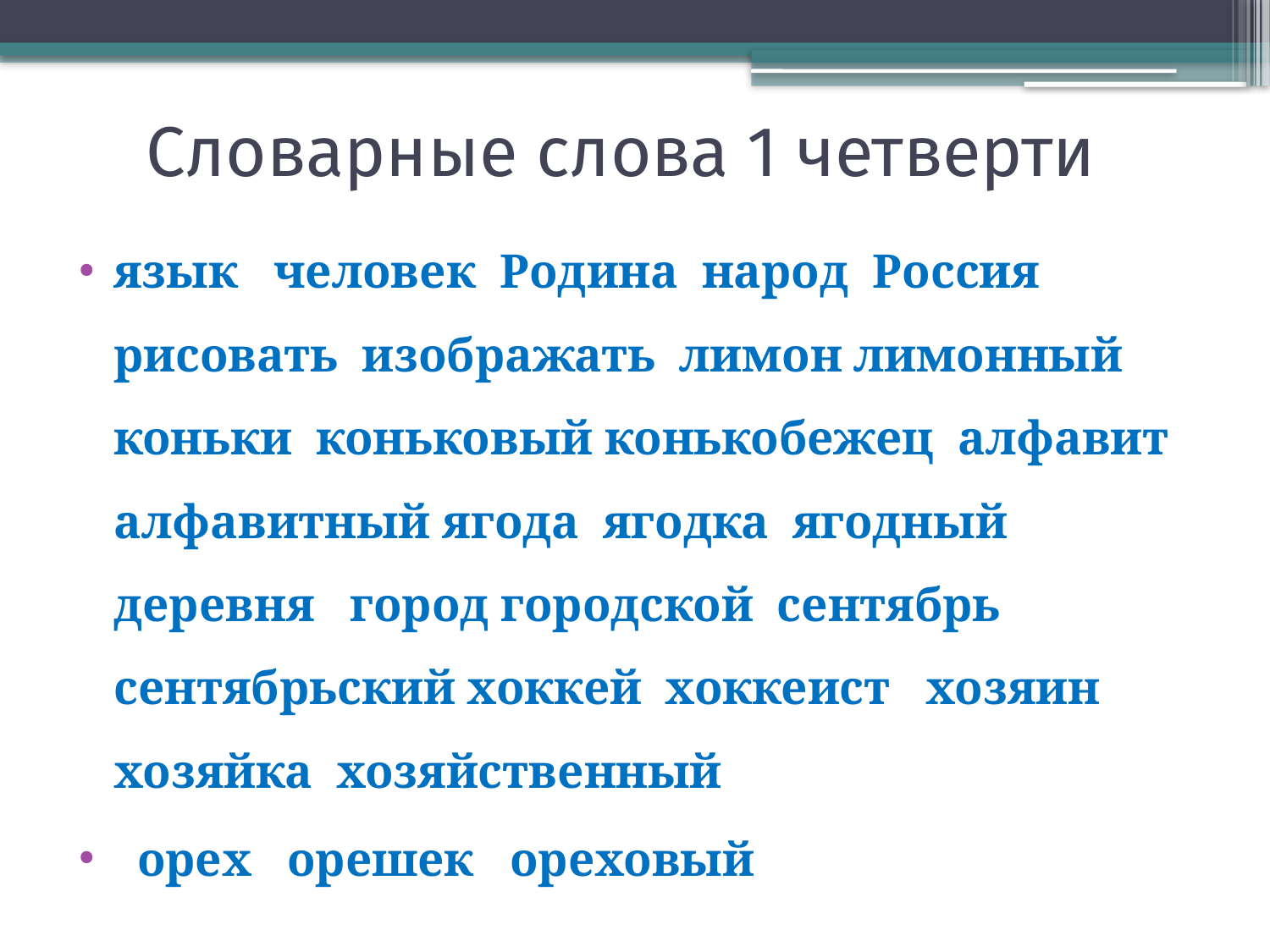

# Словарные слова 1 четверти
язык   человек  Родина  народ  Россия рисовать  изображать  лимон лимонный  коньки  коньковый конькобежец  алфавит   алфавитный ягода  ягодка  ягодный  деревня   город городской  сентябрь  сентябрьский хоккей  хоккеист   хозяин   хозяйка  хозяйственный
  орех   орешек   ореховый